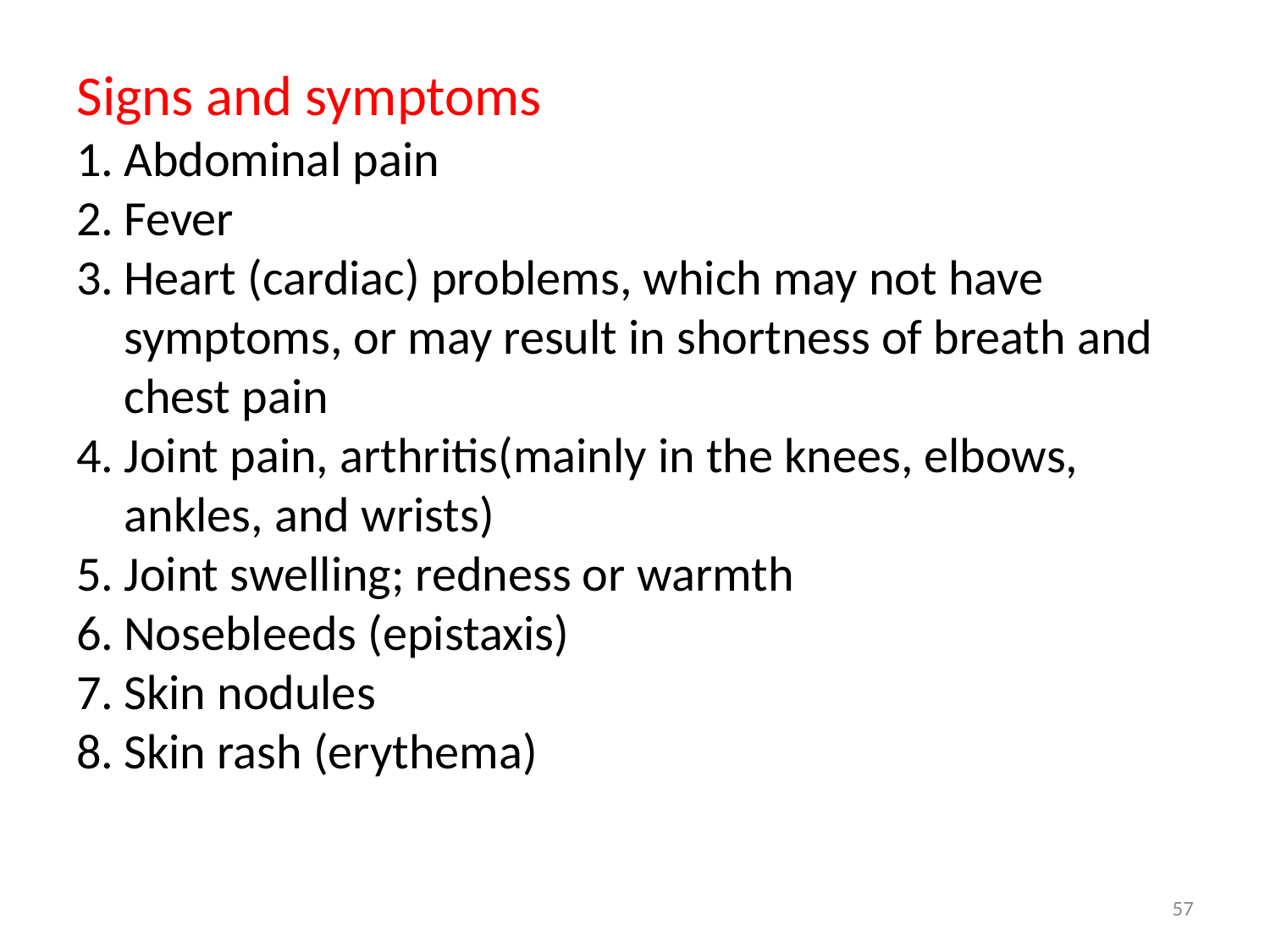

Signs and symptoms
Abdominal pain
Fever
Heart (cardiac) problems, which may not have symptoms, or may result in shortness of breath and chest pain
Joint pain, arthritis(mainly in the knees, elbows, ankles, and wrists)
Joint swelling; redness or warmth
Nosebleeds (epistaxis)
Skin nodules
Skin rash (erythema)

57